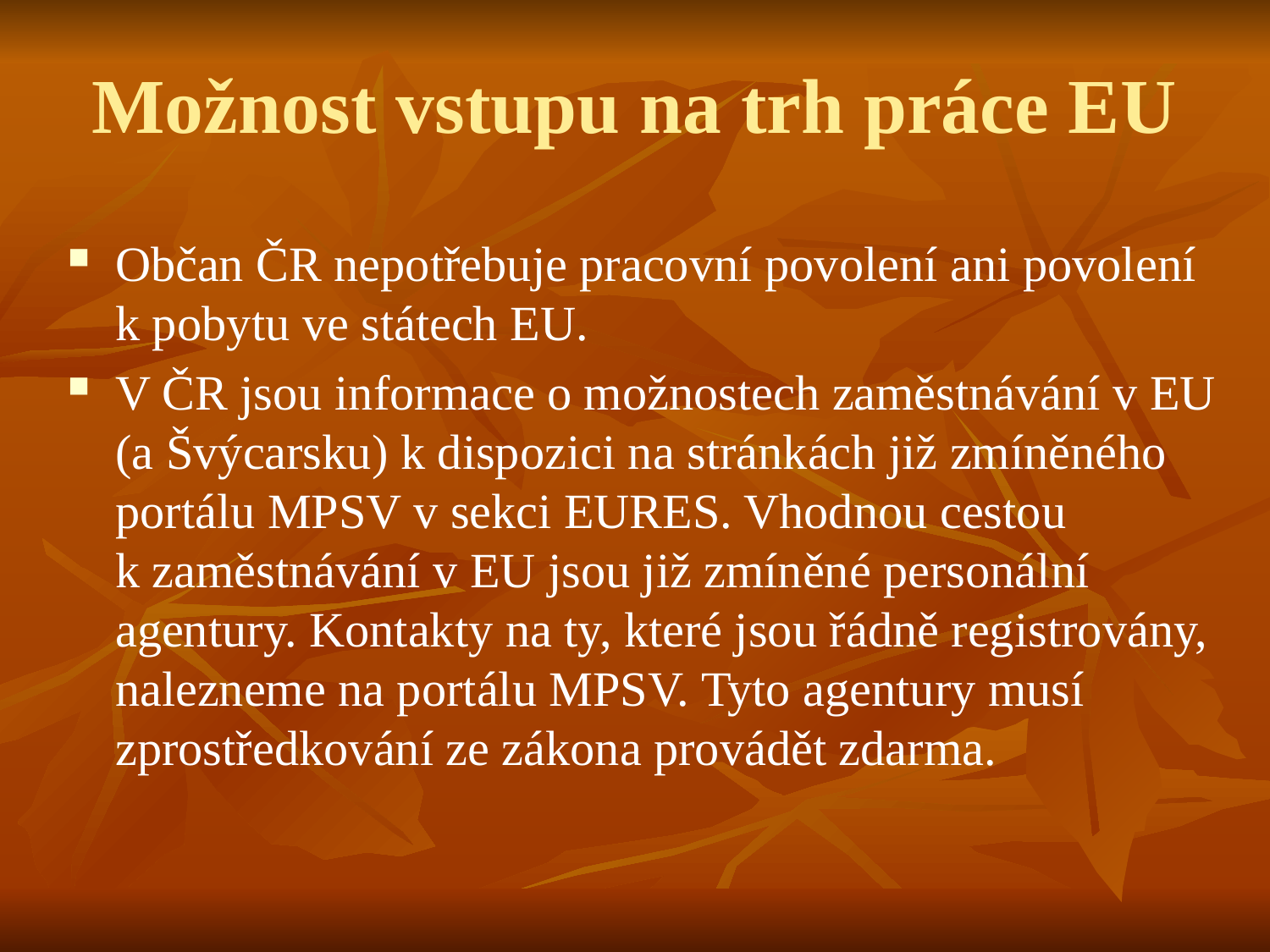

# Možnost vstupu na trh práce EU
Občan ČR nepotřebuje pracovní povolení ani povolení
k pobytu ve státech EU.
V ČR jsou informace o možnostech zaměstnávání v EU
(a Švýcarsku) k dispozici na stránkách již zmíněného portálu MPSV v sekci EURES. Vhodnou cestou
k zaměstnávání v EU jsou již zmíněné personální agentury. Kontakty na ty, které jsou řádně registrovány, nalezneme na portálu MPSV. Tyto agentury musí zprostředkování ze zákona provádět zdarma.